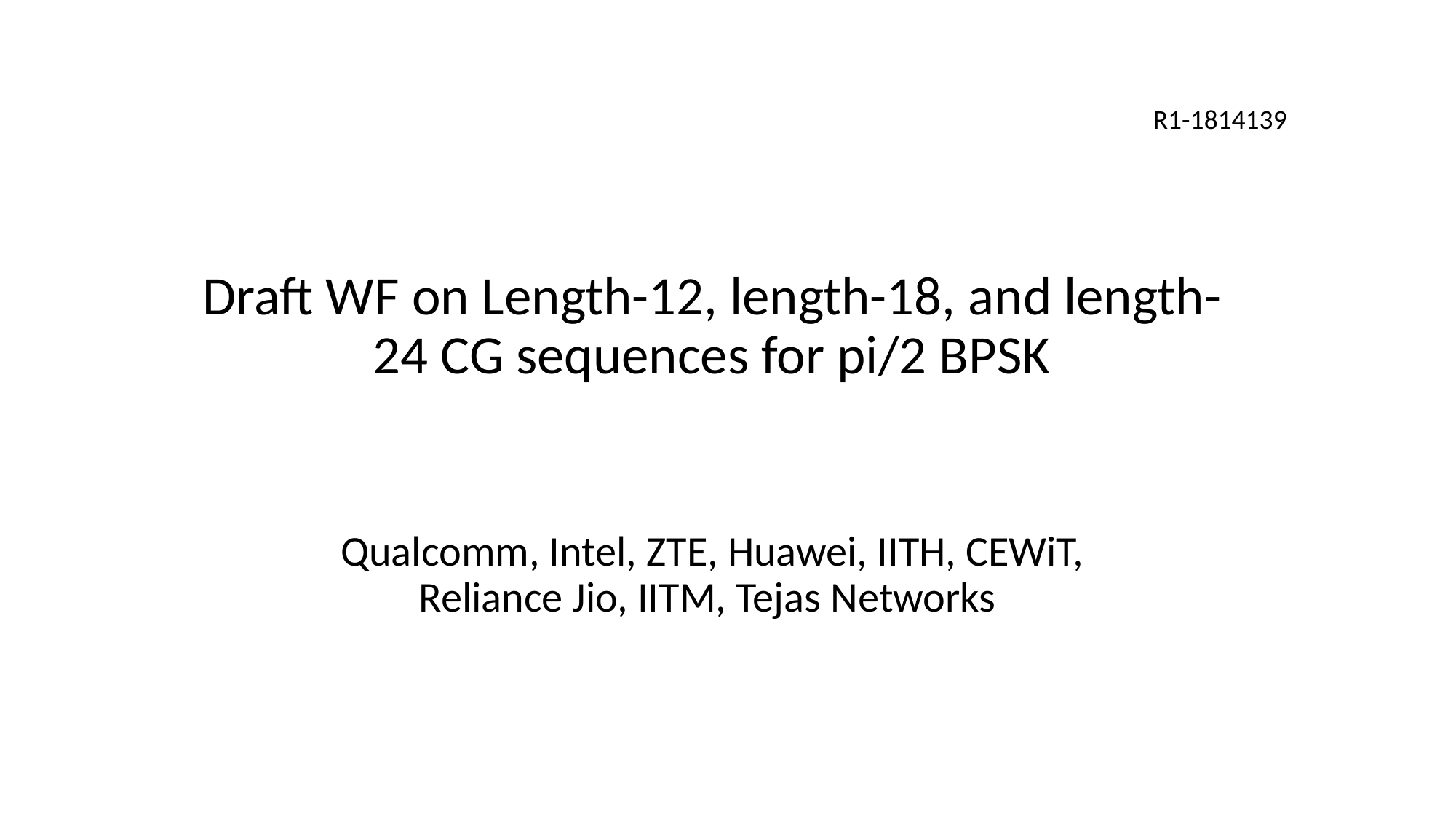

R1-1814139
Draft WF on Length-12, length-18, and length-24 CG sequences for pi/2 BPSK
Qualcomm, Intel, ZTE, Huawei, IITH, CEWiT, Reliance Jio, IITM, Tejas Networks